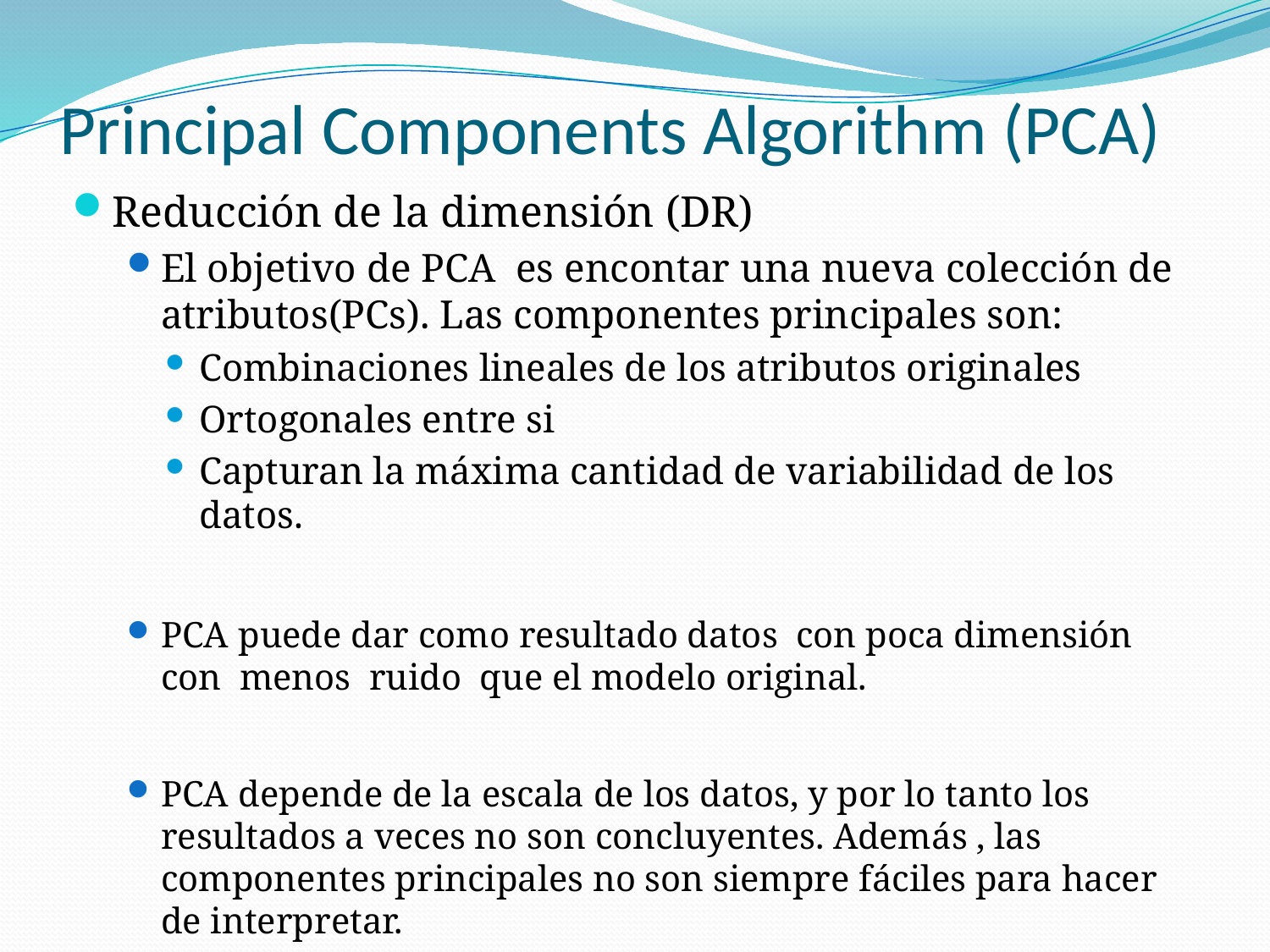

# Principal Components Algorithm (PCA)
Reducción de la dimensión (DR)
El objetivo de PCA  es encontar una nueva colección de atributos(PCs). Las componentes principales son:
Combinaciones lineales de los atributos originales
Ortogonales entre si
Capturan la máxima cantidad de variabilidad de los datos.

PCA puede dar como resultado datos  con poca dimensión con  menos  ruido  que el modelo original.

PCA depende de la escala de los datos, y por lo tanto los resultados a veces no son concluyentes. Además , las componentes principales no son siempre fáciles para hacer de interpretar.